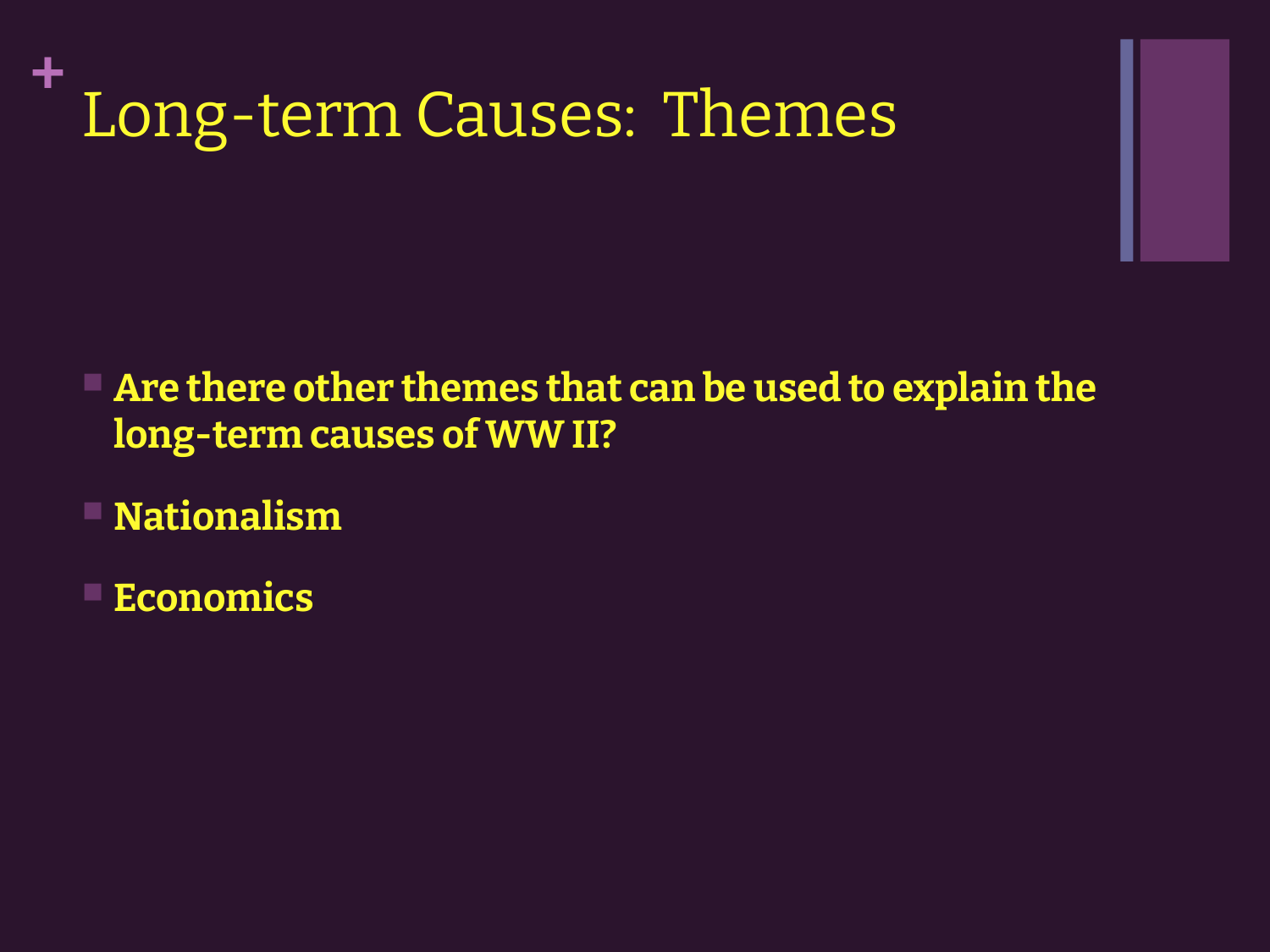

# Long-term Causes:  Themes

Are there other themes that can be used to explain the long-term causes of WW II?
Nationalism
Economics